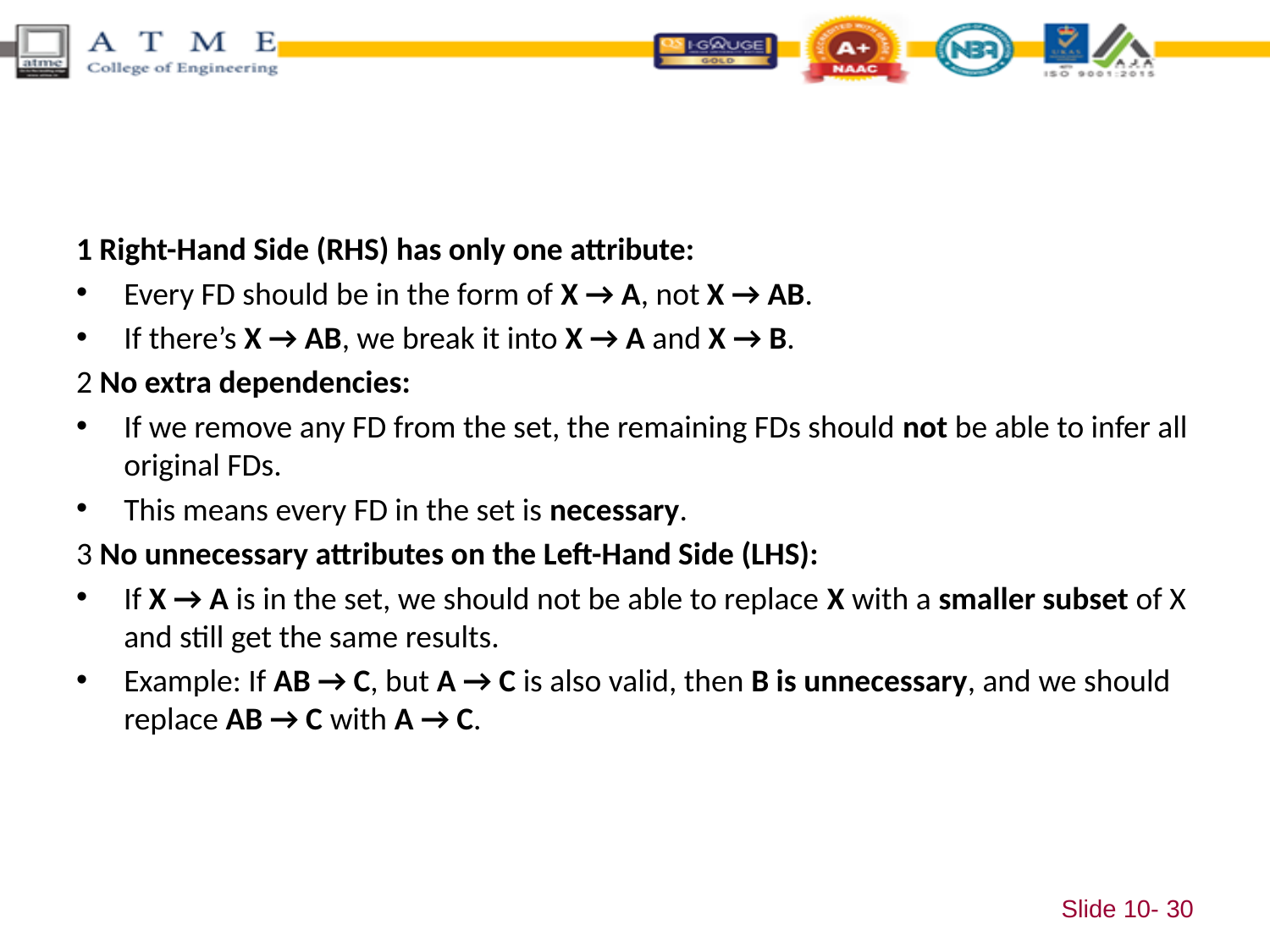

#
1 Right-Hand Side (RHS) has only one attribute:
Every FD should be in the form of X → A, not X → AB.
If there’s X → AB, we break it into X → A and X → B.
2 No extra dependencies:
If we remove any FD from the set, the remaining FDs should not be able to infer all original FDs.
This means every FD in the set is necessary.
3 No unnecessary attributes on the Left-Hand Side (LHS):
If X → A is in the set, we should not be able to replace X with a smaller subset of X and still get the same results.
Example: If AB → C, but A → C is also valid, then B is unnecessary, and we should replace AB → C with A → C.

Slide 10- 30